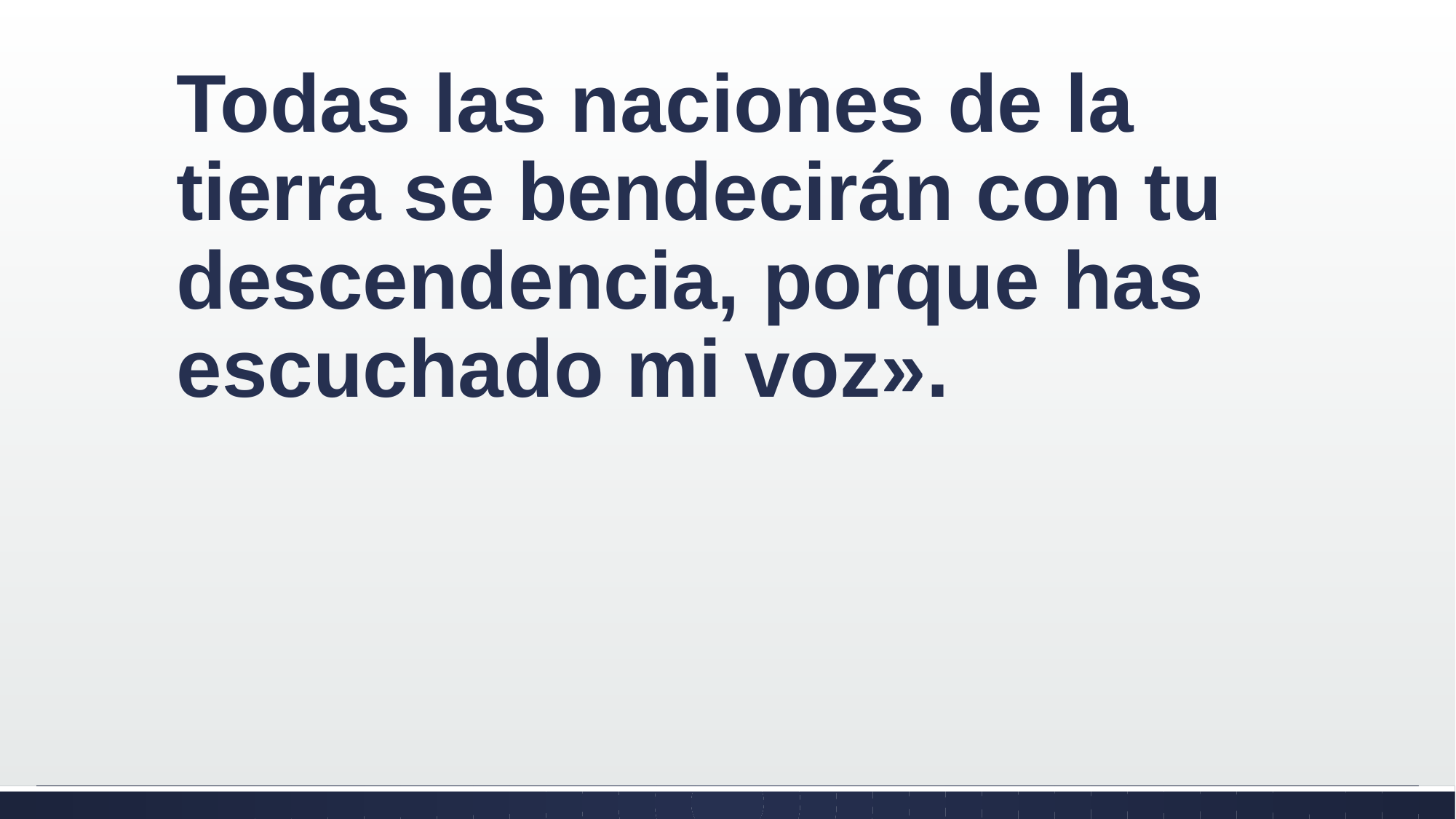

#
Todas las naciones de la tierra se bendecirán con tu descendencia, porque has escuchado mi voz».